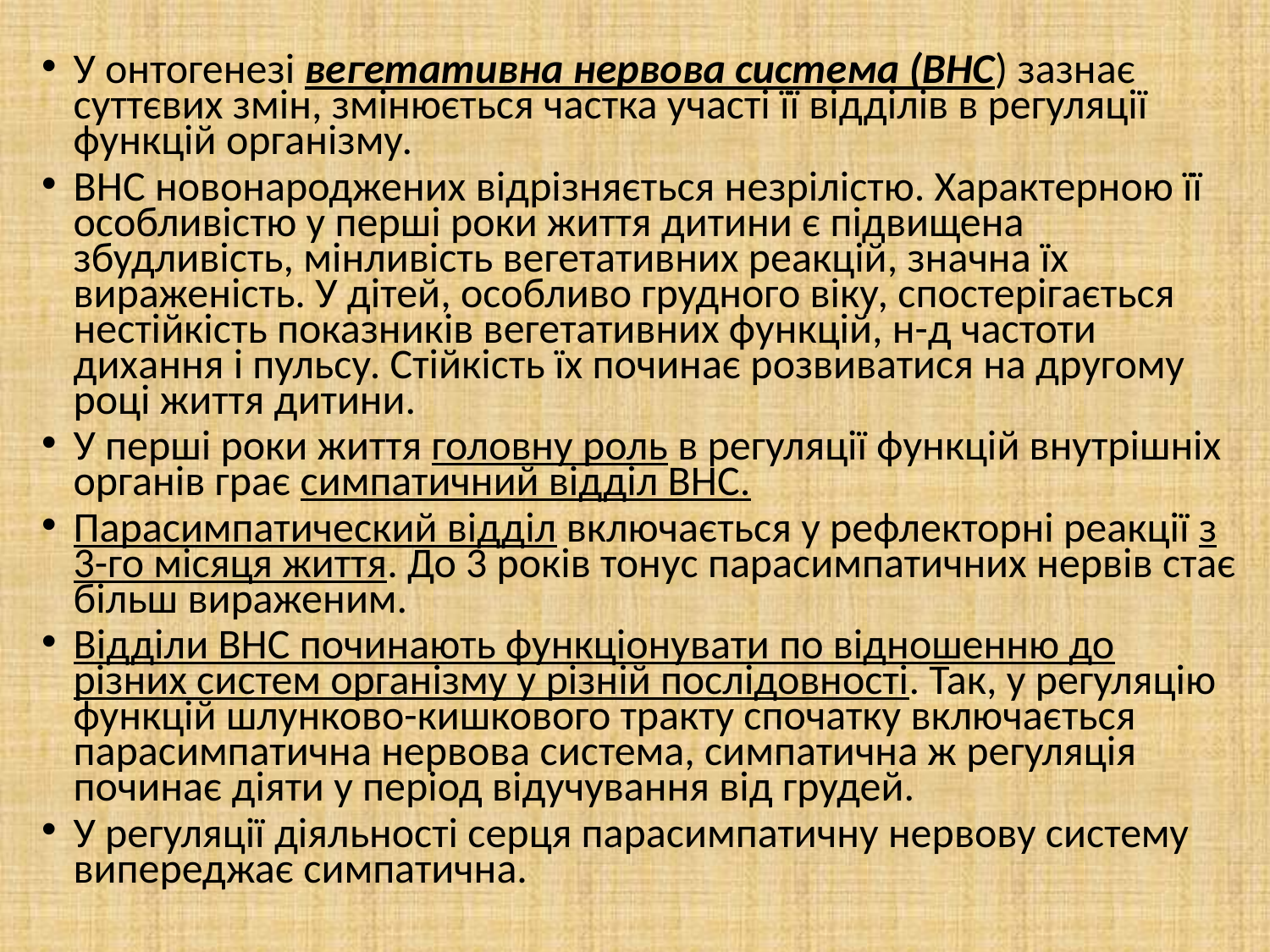

У онтогенезі вегетативна нервова система (ВНС) зазнає суттєвих змін, змінюється частка участі її відділів в регуляції функцій організму.
ВНС новонароджених відрізняється незрілістю. Характерною її особливістю у перші роки життя дитини є підвищена збудливість, мінливість вегетативних реакцій, значна їх вираженість. У дітей, особливо грудного віку, спостерігається нестійкість показників вегетативних функцій, н-д частоти дихання і пульсу. Стійкість їх починає розвиватися на другому році життя дитини.
У перші роки життя головну роль в регуляції функцій внутрішніх органів грає симпатичний відділ ВНС.
Парасимпатический відділ включається у рефлекторні реакції з 3-го місяця життя. До 3 років тонус парасимпатичних нервів стає більш вираженим.
Відділи ВНС починають функціонувати по відношенню до різних систем організму у різній послідовності. Так, у регуляцію функцій шлунково-кишкового тракту спочатку включається парасимпатична нервова система, симпатична ж регуляція починає діяти у період відучування від грудей.
У регуляції діяльності серця парасимпатичну нервову систему випереджає симпатична.